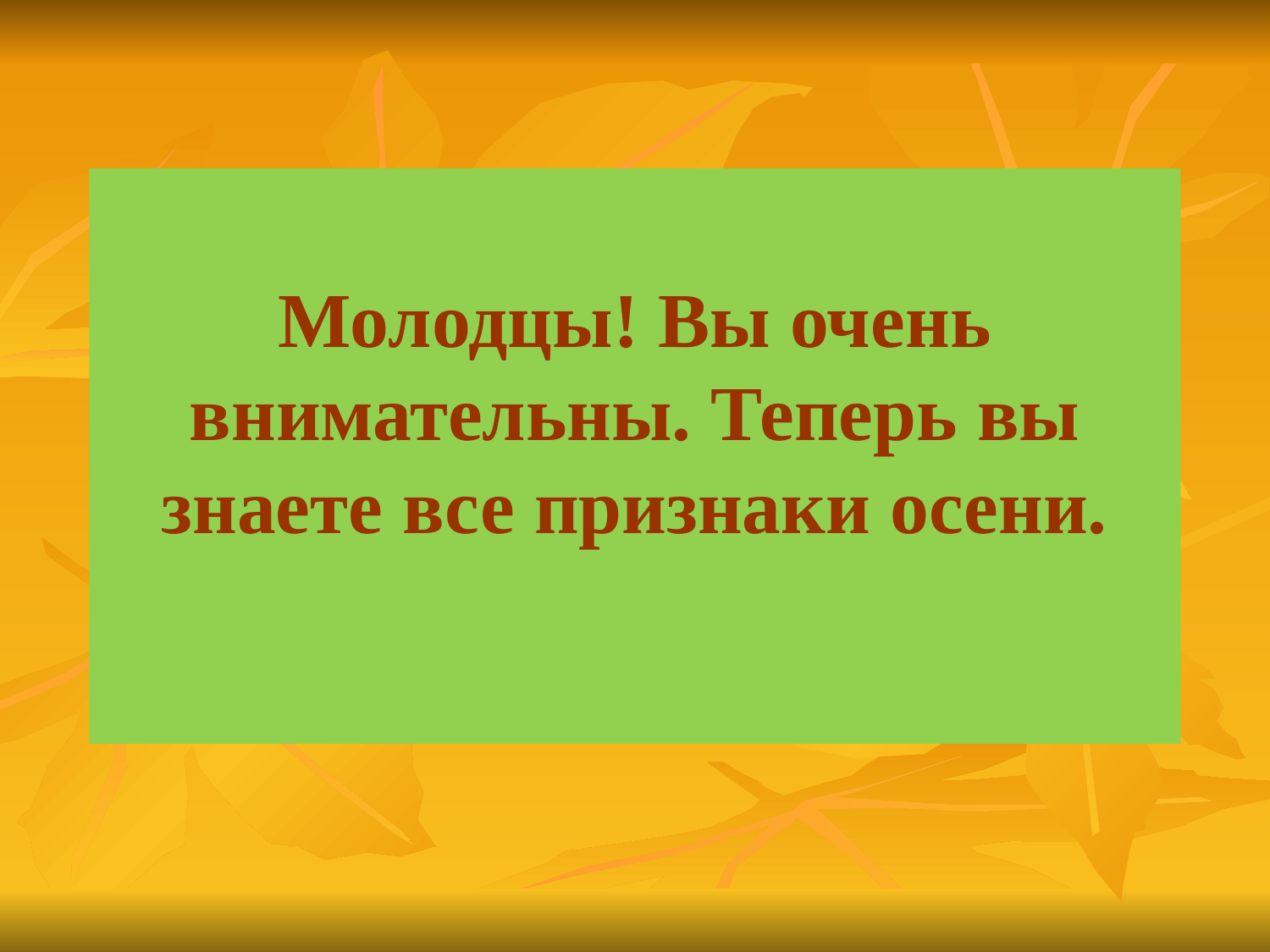

# Молодцы! Вы очень внимательны. Теперь вы знаете все признаки осени.